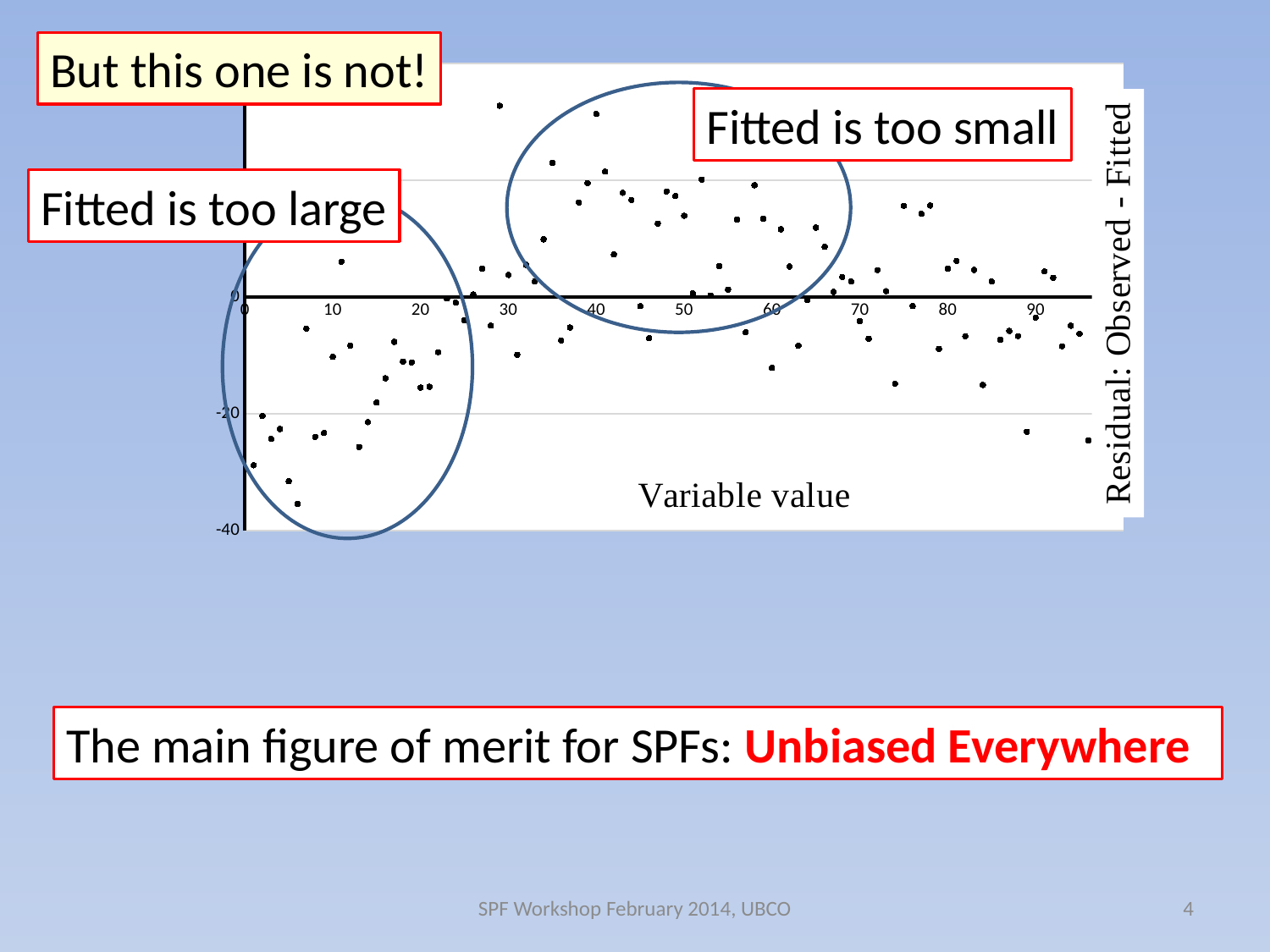

But this one is not!

### Chart

| Category |  |
|---|---|
Fitted is too small
Fitted is too large

The main figure of merit for SPFs: Unbiased Everywhere
SPF Workshop February 2014, UBCO
4